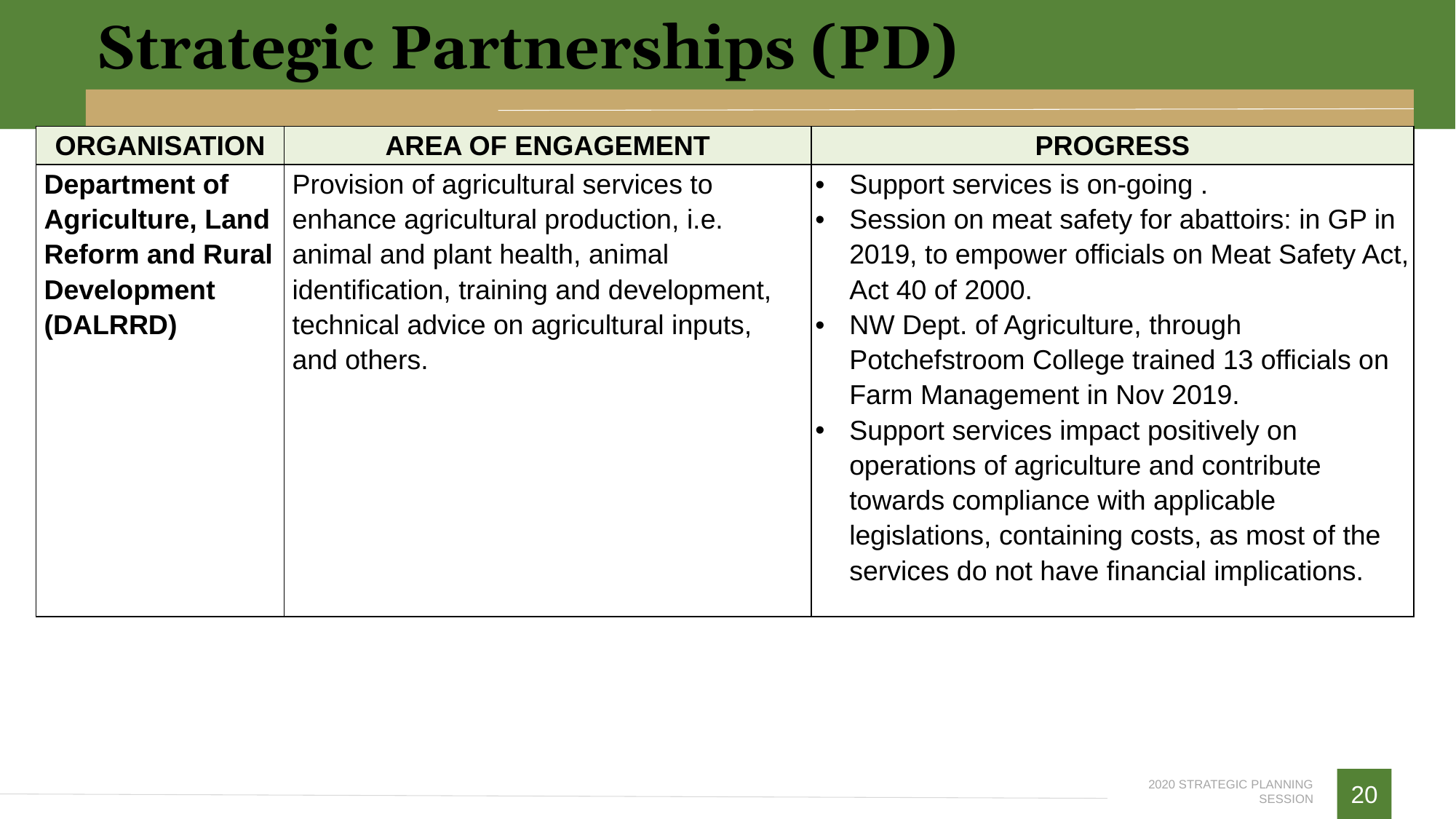

Strategic Partnerships (PD)

| ORGANISATION | AREA OF ENGAGEMENT | PROGRESS |
| --- | --- | --- |
| Department of Agriculture, Land Reform and Rural Development (DALRRD) | Provision of agricultural services to enhance agricultural production, i.e. animal and plant health, animal identification, training and development, technical advice on agricultural inputs, and others. | Support services is on-going . Session on meat safety for abattoirs: in GP in 2019, to empower officials on Meat Safety Act, Act 40 of 2000. NW Dept. of Agriculture, through Potchefstroom College trained 13 officials on Farm Management in Nov 2019. Support services impact positively on operations of agriculture and contribute towards compliance with applicable legislations, containing costs, as most of the services do not have financial implications. |